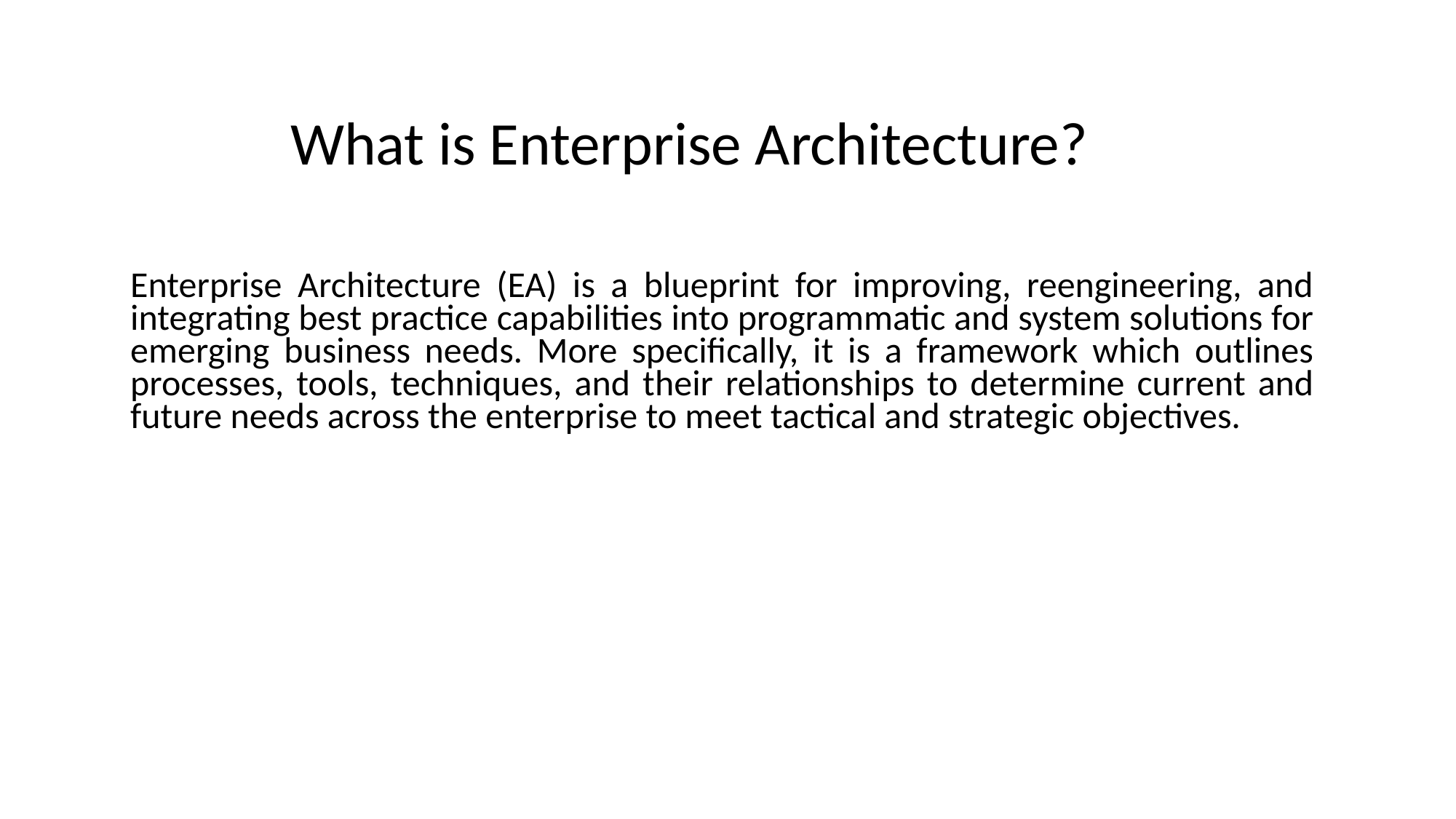

# What is Enterprise Architecture?
Enterprise Architecture (EA) is a blueprint for improving, reengineering, and integrating best practice capabilities into programmatic and system solutions for emerging business needs. More specifically, it is a framework which outlines processes, tools, techniques, and their relationships to determine current and future needs across the enterprise to meet tactical and strategic objectives.
|  |
| --- |